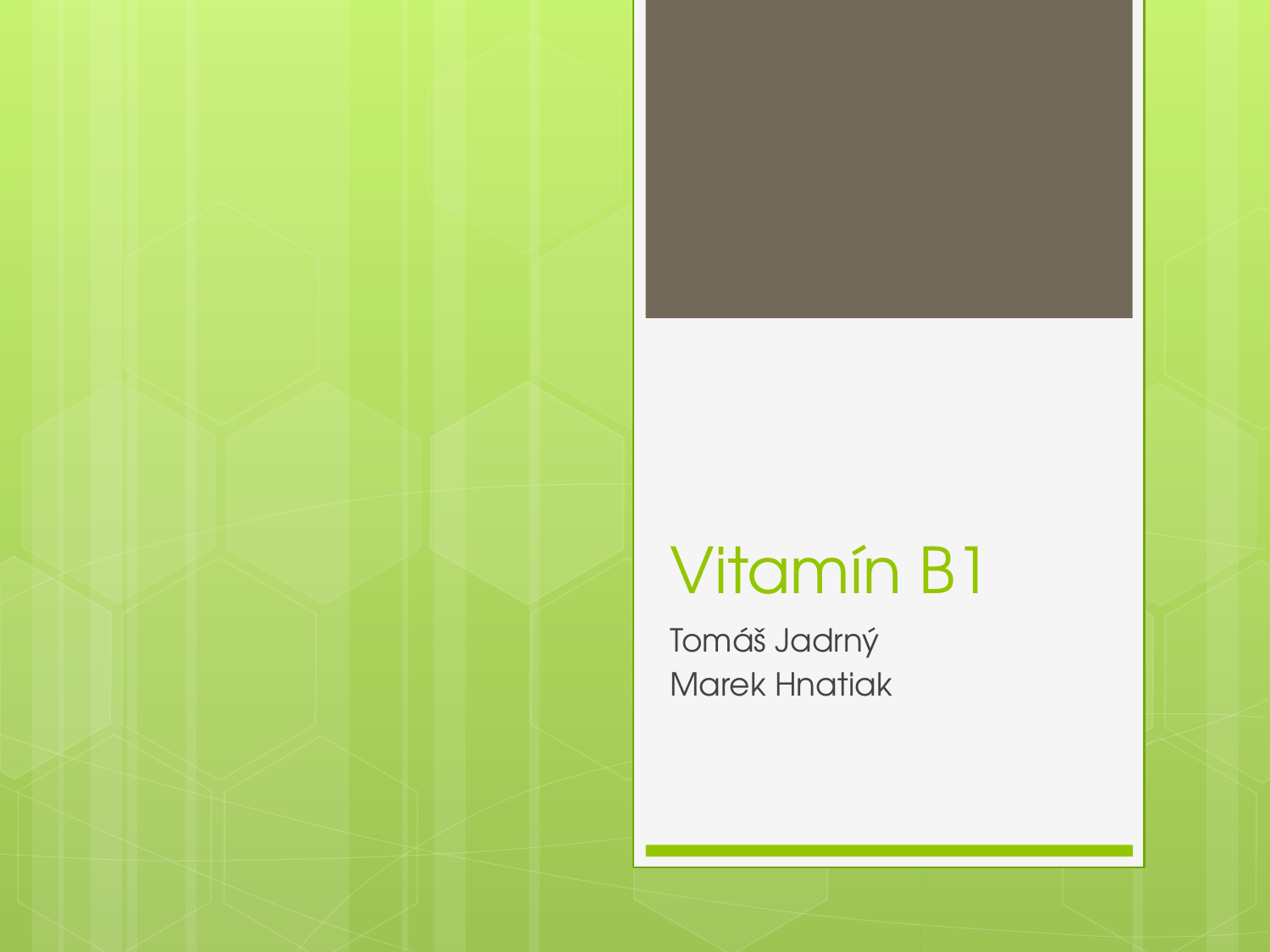

# Vitamín B1
Tomáš Jadrný
Marek Hnatiak